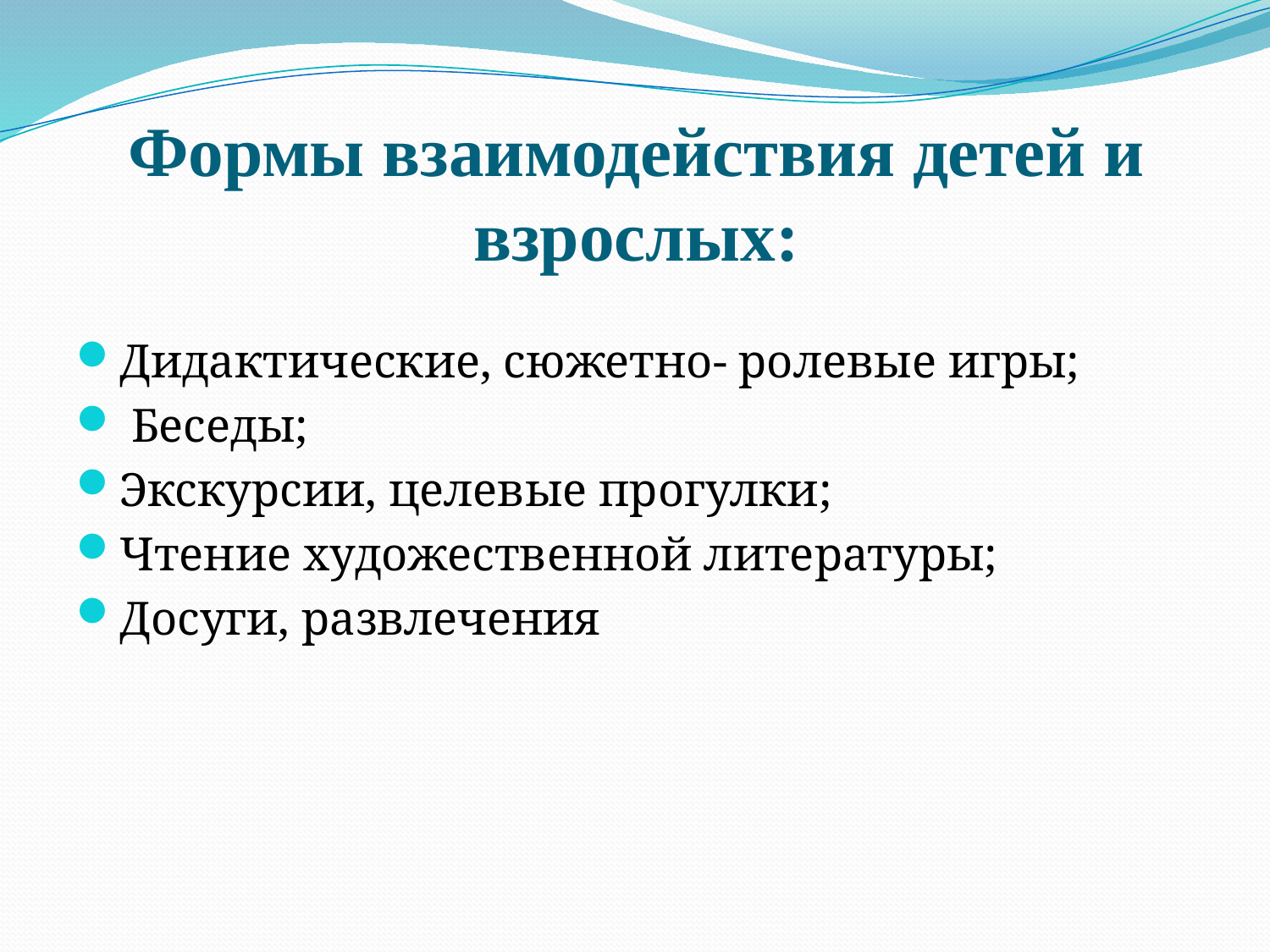

# Формы взаимодействия детей и взрослых:
Дидактические, сюжетно- ролевые игры;
 Беседы;
Экскурсии, целевые прогулки;
Чтение художественной литературы;
Досуги, развлечения